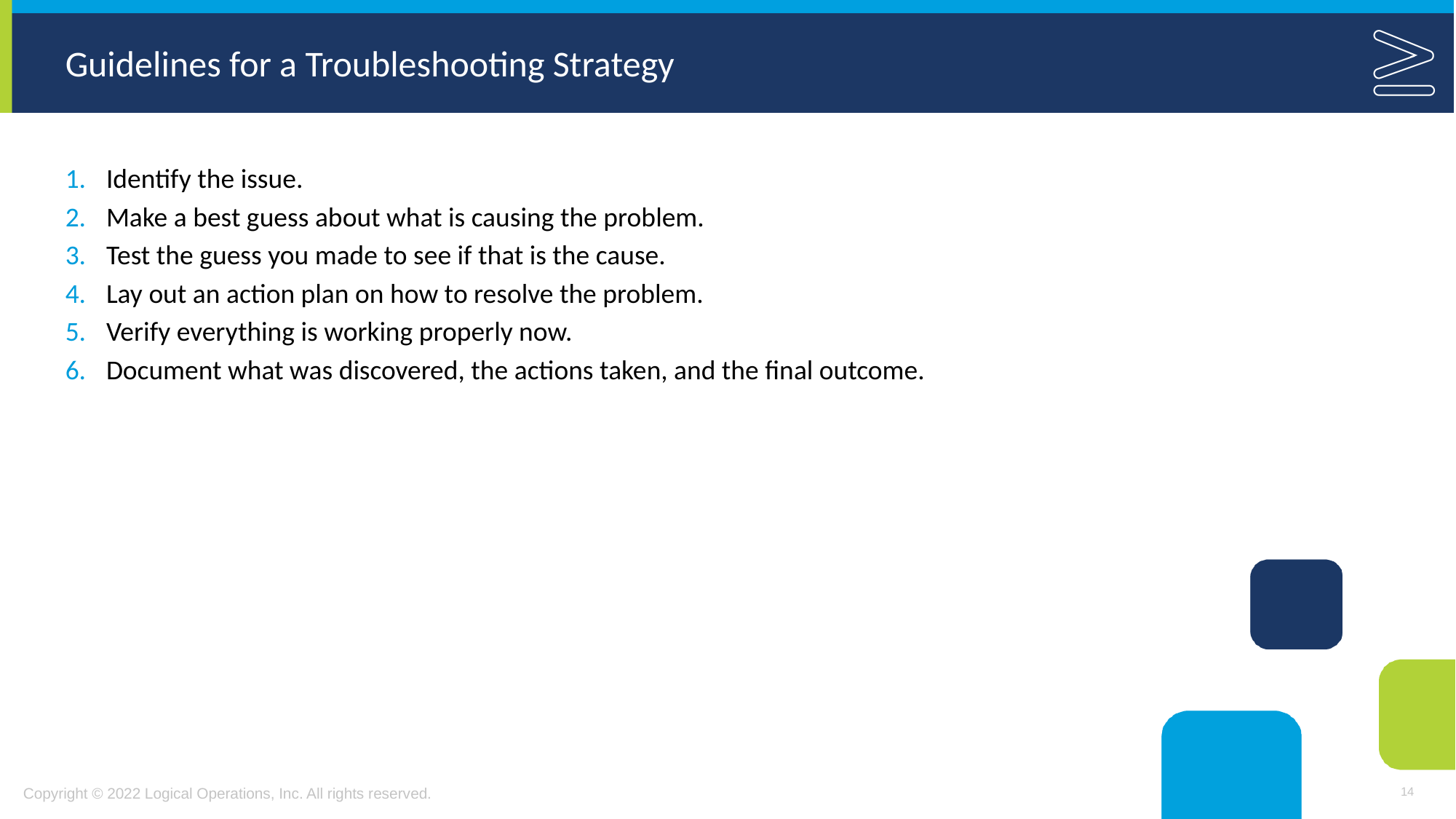

# Guidelines for a Troubleshooting Strategy
Identify the issue.
Make a best guess about what is causing the problem.
Test the guess you made to see if that is the cause.
Lay out an action plan on how to resolve the problem.
Verify everything is working properly now.
Document what was discovered, the actions taken, and the final outcome.
14